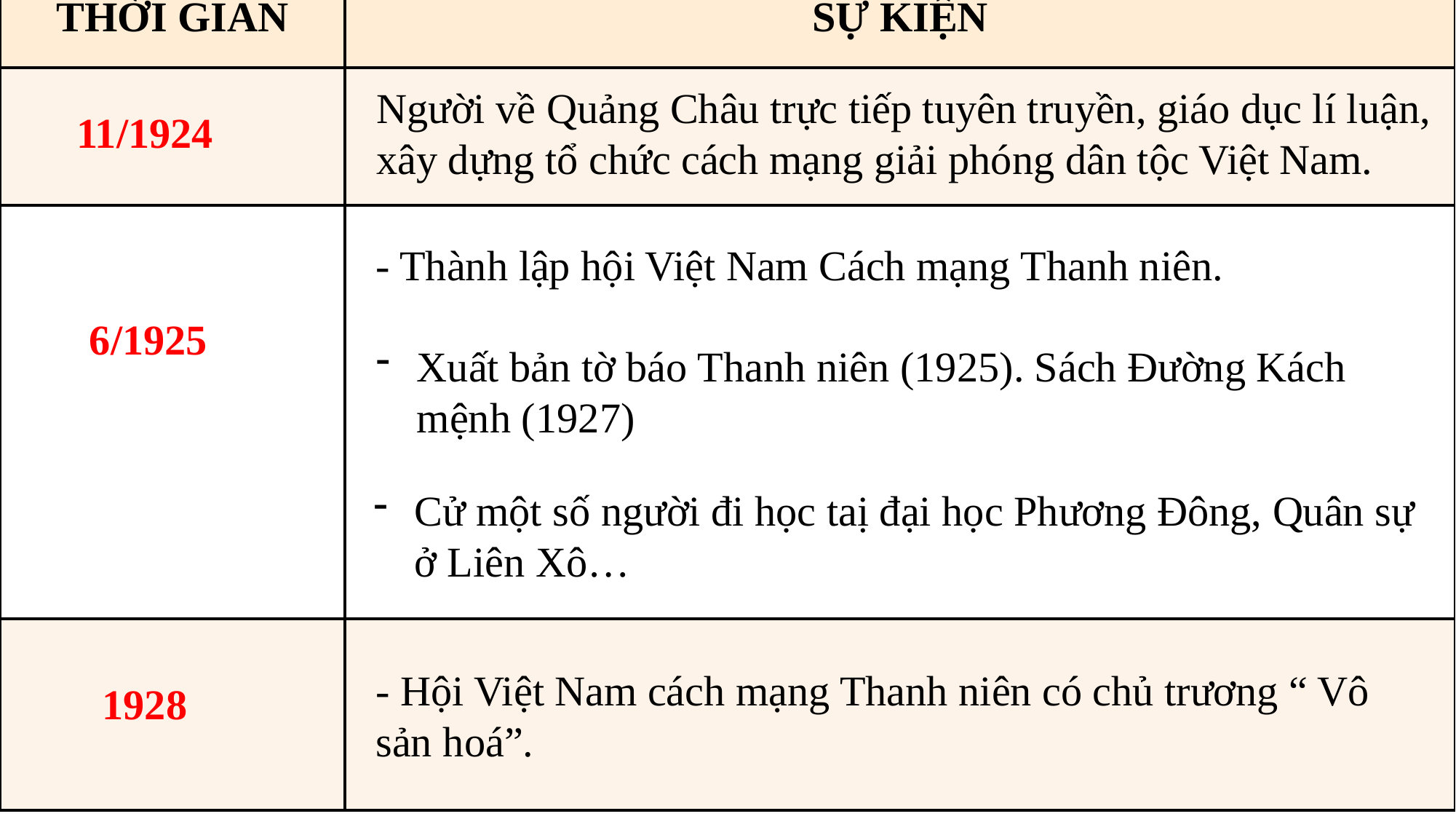

| THỜI GIAN | SỰ KIỆN |
| --- | --- |
|  |  |
|  |  |
|  |  |
Người về Quảng Châu trực tiếp tuyên truyền, giáo dục lí luận, xây dựng tổ chức cách mạng giải phóng dân tộc Việt Nam.
11/1924
- Thành lập hội Việt Nam Cách mạng Thanh niên.
6/1925
Xuất bản tờ báo Thanh niên (1925). Sách Đường Kách mệnh (1927)
Cử một số người đi học taị đại học Phương Đông, Quân sự ở Liên Xô…
- Hội Việt Nam cách mạng Thanh niên có chủ trương “ Vô sản hoá”.
1928